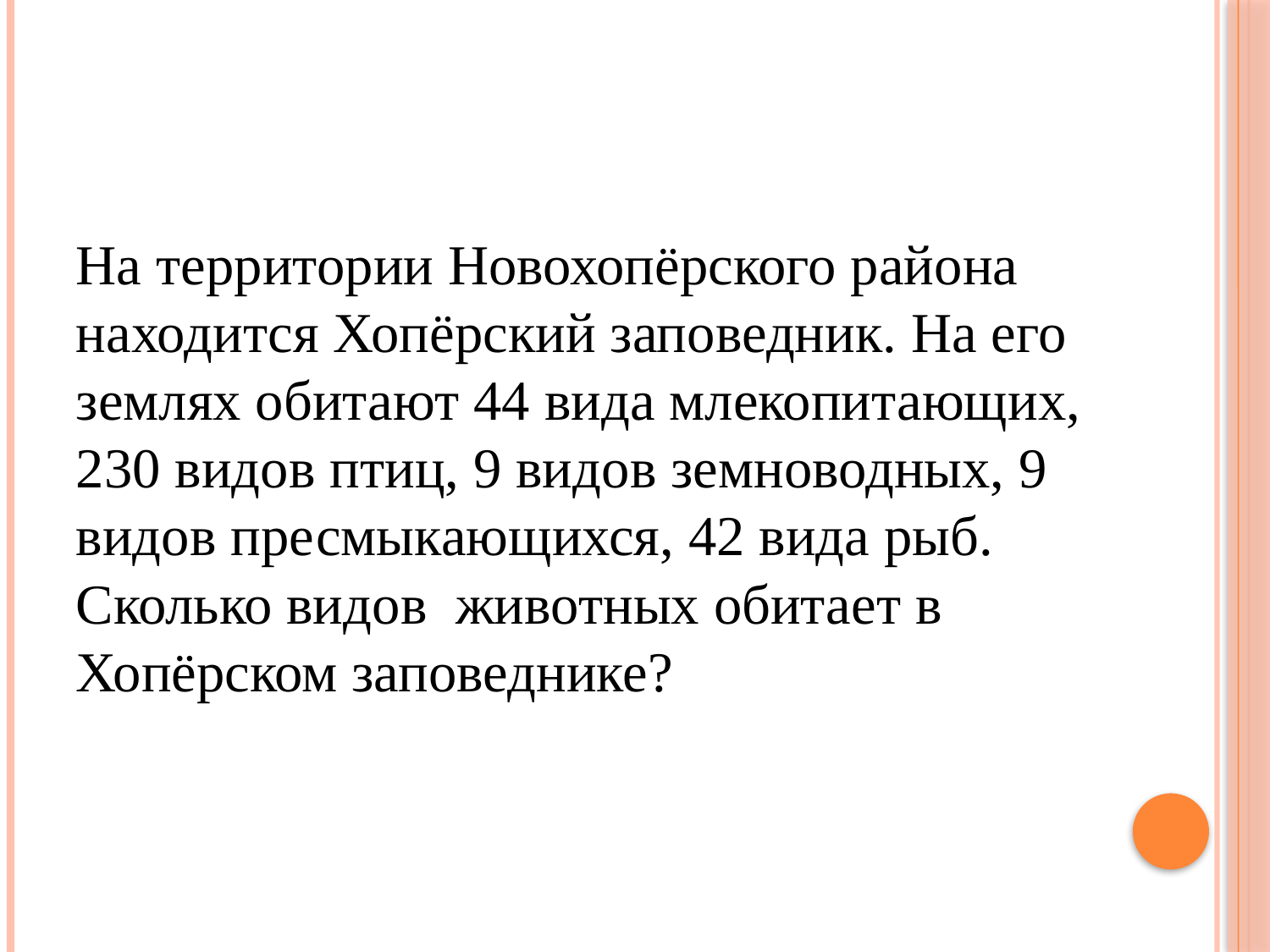

#
На территории Новохопёрского района находится Хопёрский заповедник. На его землях обитают 44 вида млекопитающих, 230 видов птиц, 9 видов земноводных, 9 видов пресмыкающихся, 42 вида рыб. Сколько видов  животных обитает в Хопёрском заповеднике?